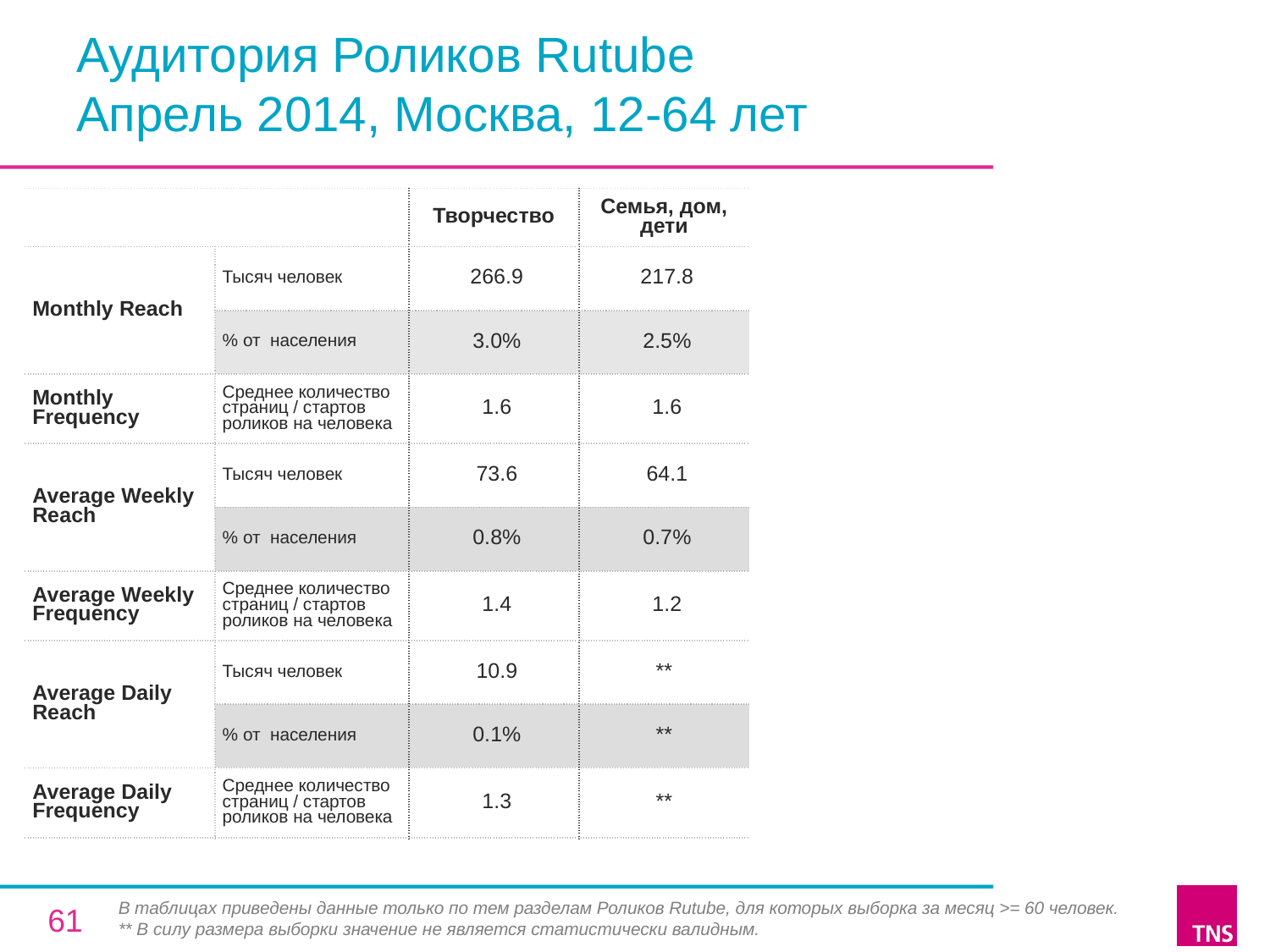

# Аудитория Роликов Rutube Апрель 2014, Москва, 12-64 лет
|  |  | Творчество | Семья, дом, дети |
| --- | --- | --- | --- |
| Monthly Reach | Тысяч человек | 266.9 | 217.8 |
|  | % от населения | 3.0% | 2.5% |
| Monthly Frequency | Среднее количество страниц / стартов роликов на человека | 1.6 | 1.6 |
| Average Weekly Reach | Тысяч человек | 73.6 | 64.1 |
|  | % от населения | 0.8% | 0.7% |
| Average Weekly Frequency | Среднее количество страниц / стартов роликов на человека | 1.4 | 1.2 |
| Average Daily Reach | Тысяч человек | 10.9 | \*\* |
|  | % от населения | 0.1% | \*\* |
| Average Daily Frequency | Среднее количество страниц / стартов роликов на человека | 1.3 | \*\* |
В таблицах приведены данные только по тем разделам Роликов Rutube, для которых выборка за месяц >= 60 человек.
** В силу размера выборки значение не является статистически валидным.
61